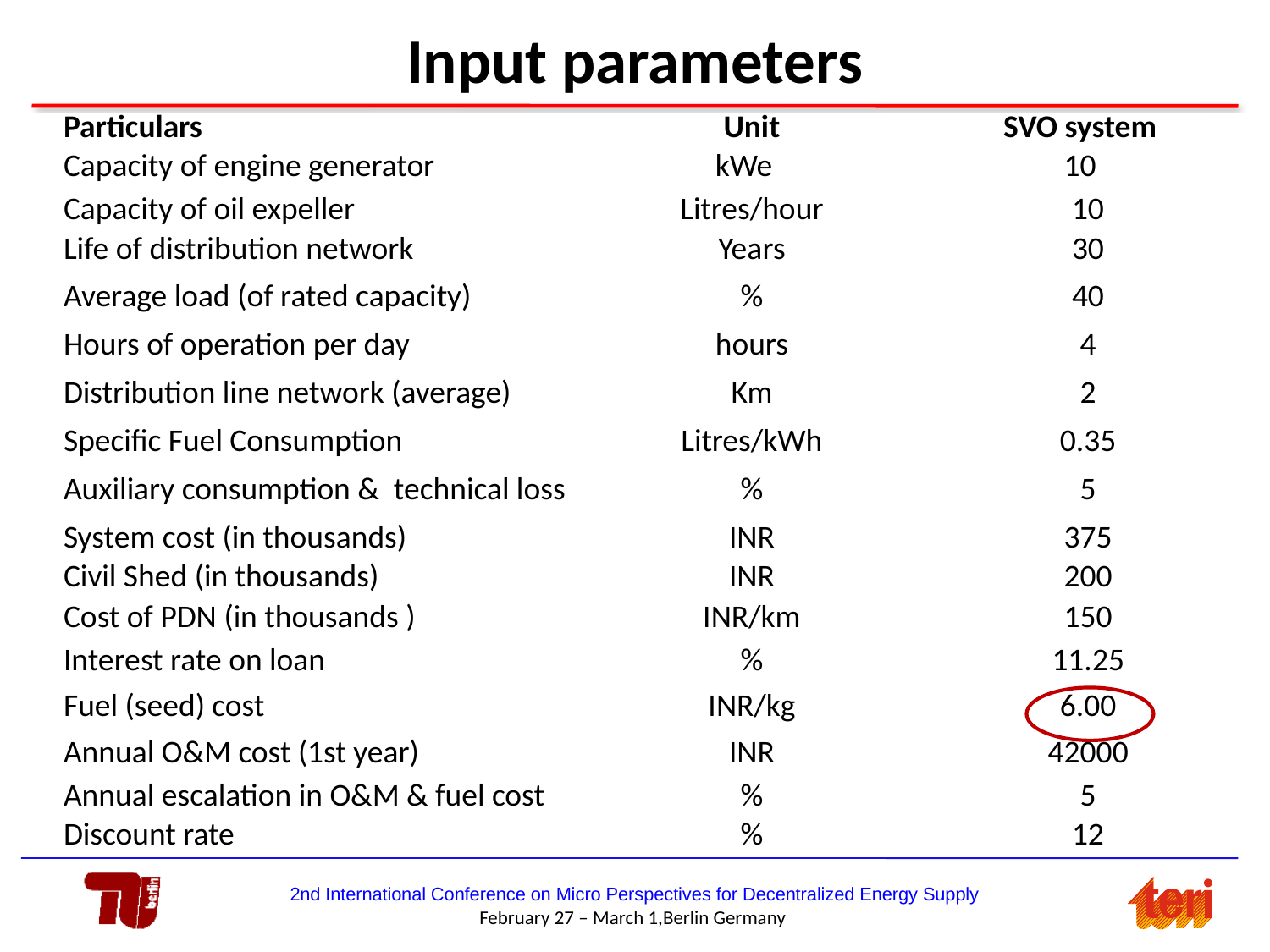

# Input parameters
| Particulars | Unit | SVO system |
| --- | --- | --- |
| Capacity of engine generator | kWe | 10 |
| Capacity of oil expeller | Litres/hour | 10 |
| Life of distribution network | Years | 30 |
| Average load (of rated capacity) | % | 40 |
| Hours of operation per day | hours | 4 |
| Distribution line network (average) | Km | 2 |
| Specific Fuel Consumption | Litres/kWh | 0.35 |
| Auxiliary consumption & technical loss | % | 5 |
| System cost (in thousands) | INR | 375 |
| Civil Shed (in thousands) | INR | 200 |
| Cost of PDN (in thousands ) | INR/km | 150 |
| Interest rate on loan | % | 11.25 |
| Fuel (seed) cost | INR/kg | 6.00 |
| Annual O&M cost (1st year) | INR | 42000 |
| Annual escalation in O&M & fuel cost | % | 5 |
| Discount rate | % | 12 |